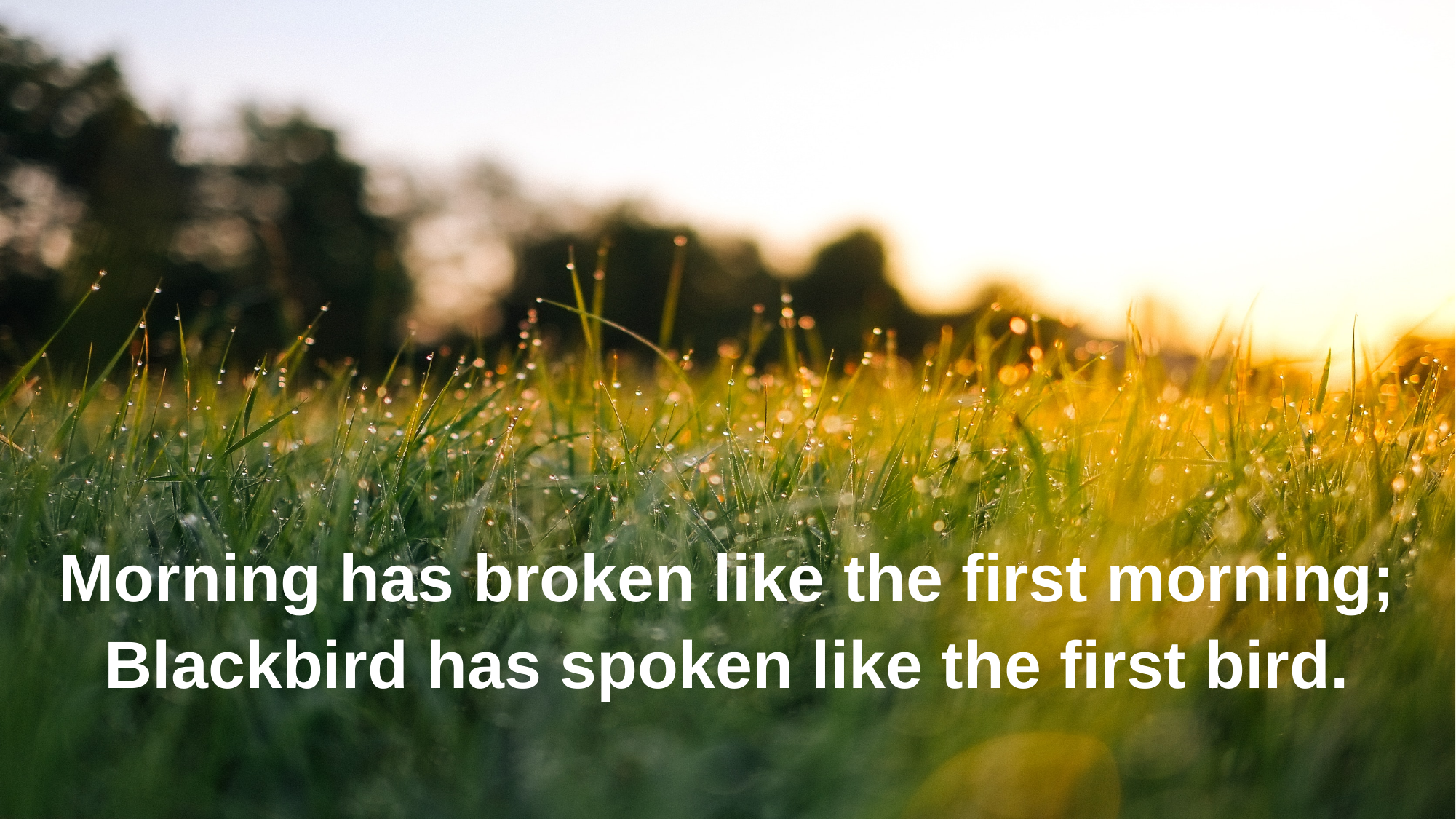

Morning has broken like the first morning;
Blackbird has spoken like the first bird.